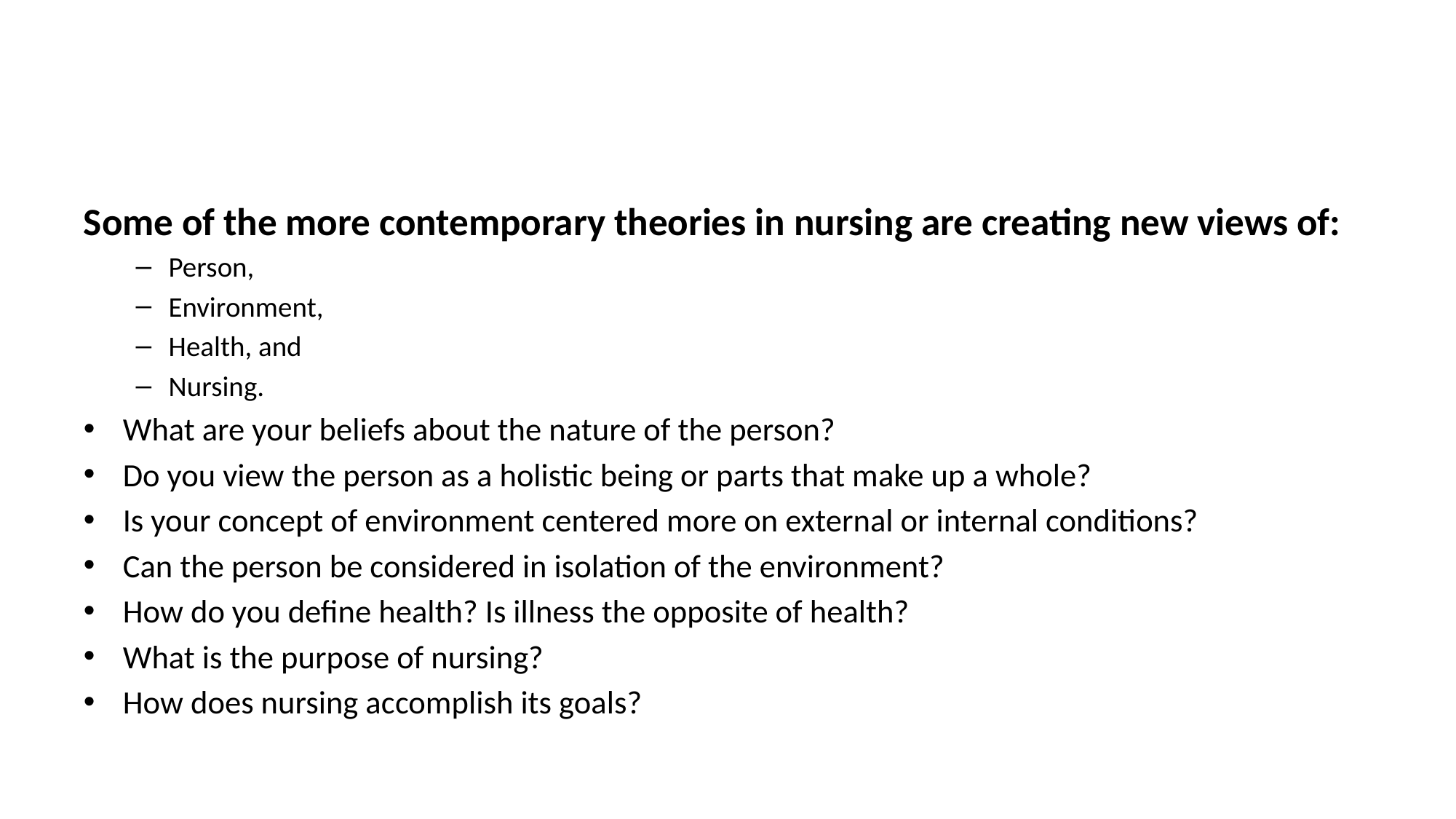

#
Some of the more contemporary theories in nursing are creating new views of:
Person,
Environment,
Health, and
Nursing.
What are your beliefs about the nature of the person?
Do you view the person as a holistic being or parts that make up a whole?
Is your concept of environment centered more on external or internal conditions?
Can the person be considered in isolation of the environment?
How do you define health? Is illness the opposite of health?
What is the purpose of nursing?
How does nursing accomplish its goals?